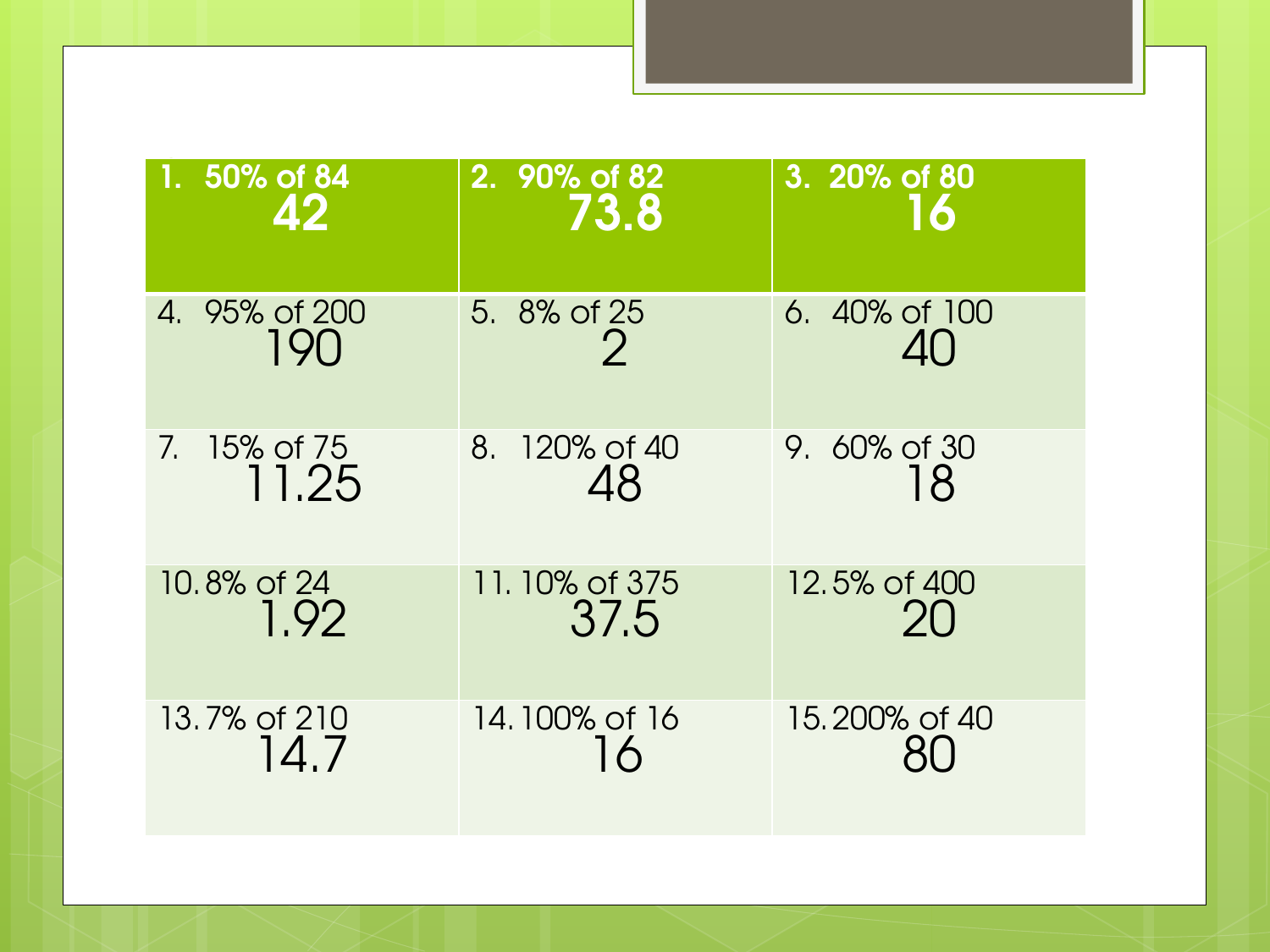

# Check your answers:
| 50% of 84 42 | 90% of 82 73.8 | 3. 20% of 80 16 |
| --- | --- | --- |
| 95% of 200 190 | 8% of 25 2 | 40% of 100 40 |
| 15% of 75 11.25 | 120% of 40 48 | 60% of 30 18 |
| 8% of 24 1.92 | 10% of 375 37.5 | 5% of 400 20 |
| 7% of 210 14.7 | 100% of 16 16 | 200% of 40 80 |